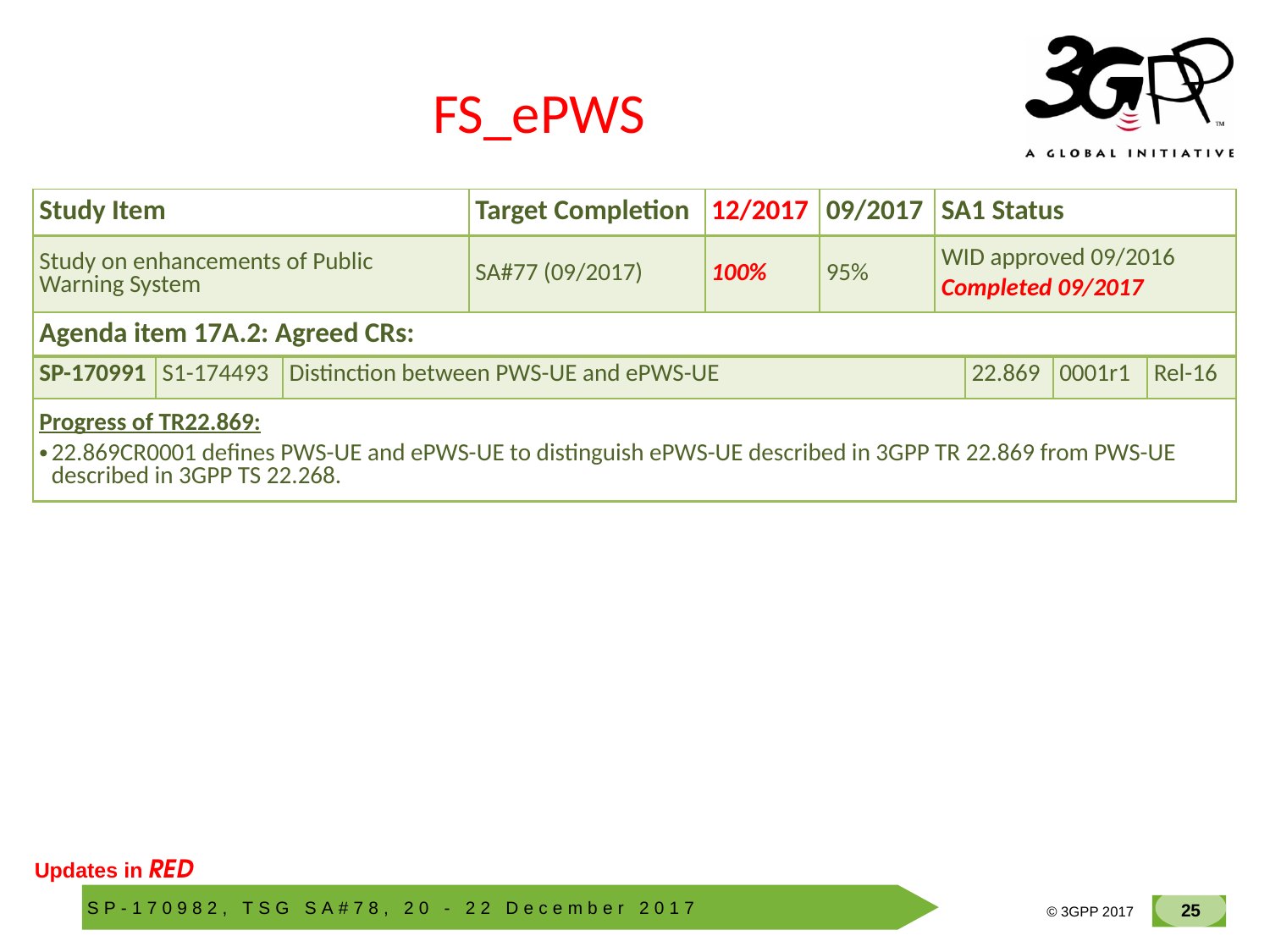

# FS_ePWS
| Study Item | Target Completion | 12/2017 | 09/2017 | SA1 Status |
| --- | --- | --- | --- | --- |
| Study on enhancements of Public Warning System | SA#77 (09/2017) | 100% | 95% | WID approved 09/2016 Completed 09/2017 |
| Agenda item 17A.2: Agreed CRs: |  |  |  |  |  |
| --- | --- | --- | --- | --- | --- |
| SP-170991 | S1-174493 | Distinction between PWS-UE and ePWS-UE | 22.869 | 0001r1 | Rel-16 |
| Progress of TR22.869: 22.869CR0001 defines PWS-UE and ePWS-UE to distinguish ePWS-UE described in 3GPP TR 22.869 from PWS-UE described in 3GPP TS 22.268. |
| --- |
Updates in RED